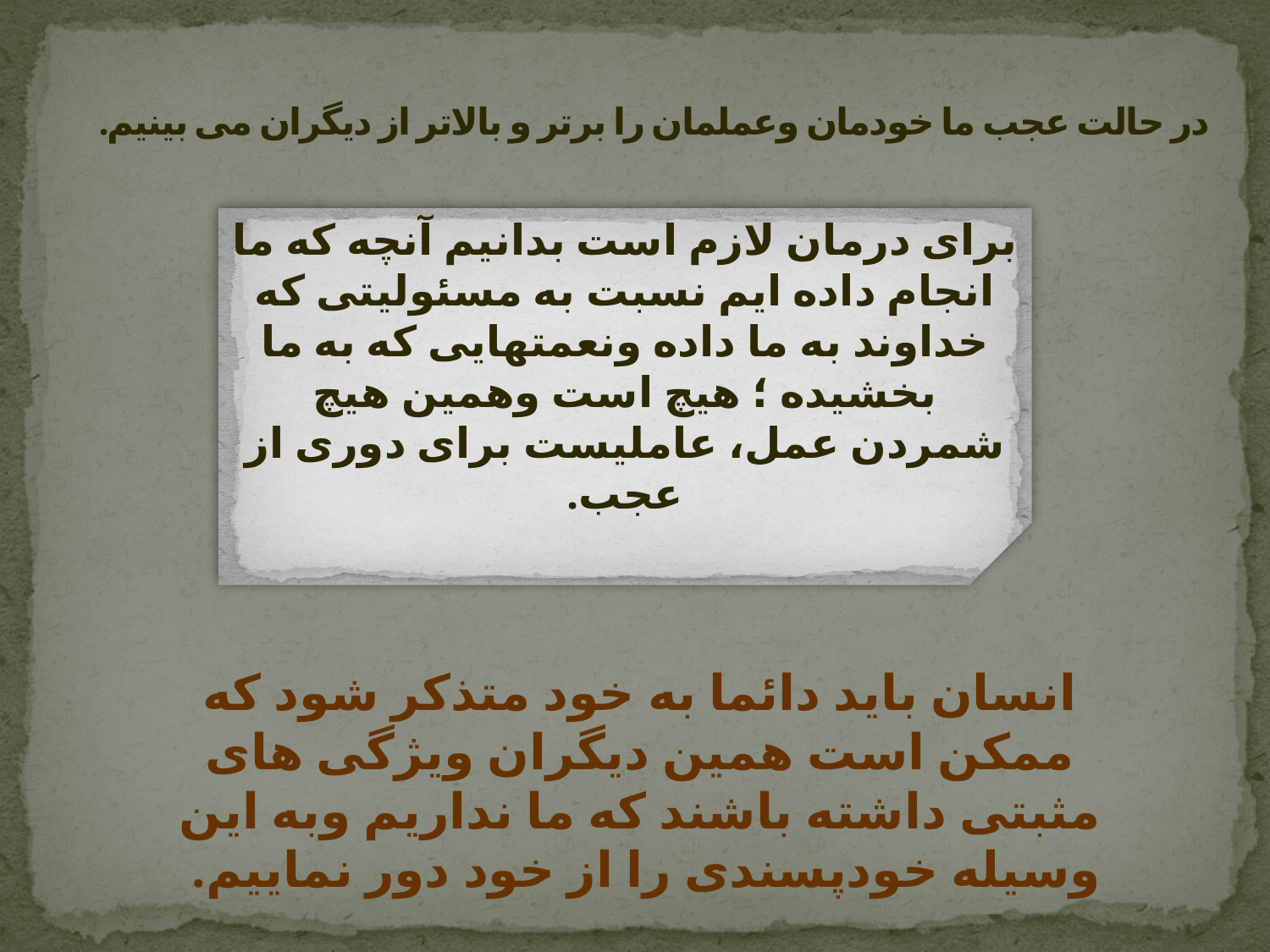

# در حالت عجب ما خودمان وعملمان را برتر و بالاتر از دیگران می بینیم.
برای درمان لازم است بدانیم آنچه که ما انجام داده ایم نسبت به مسئولیتی که خداوند به ما داده ونعمتهایی که به ما بخشیده ؛ هیچ است وهمین هیچ شمردن عمل، عاملیست برای دوری از عجب.
انسان باید دائما به خود متذکر شود که ممکن است همین دیگران ویژگی های مثبتی داشته باشند که ما نداریم وبه این وسیله خودپسندی را از خود دور نماییم.